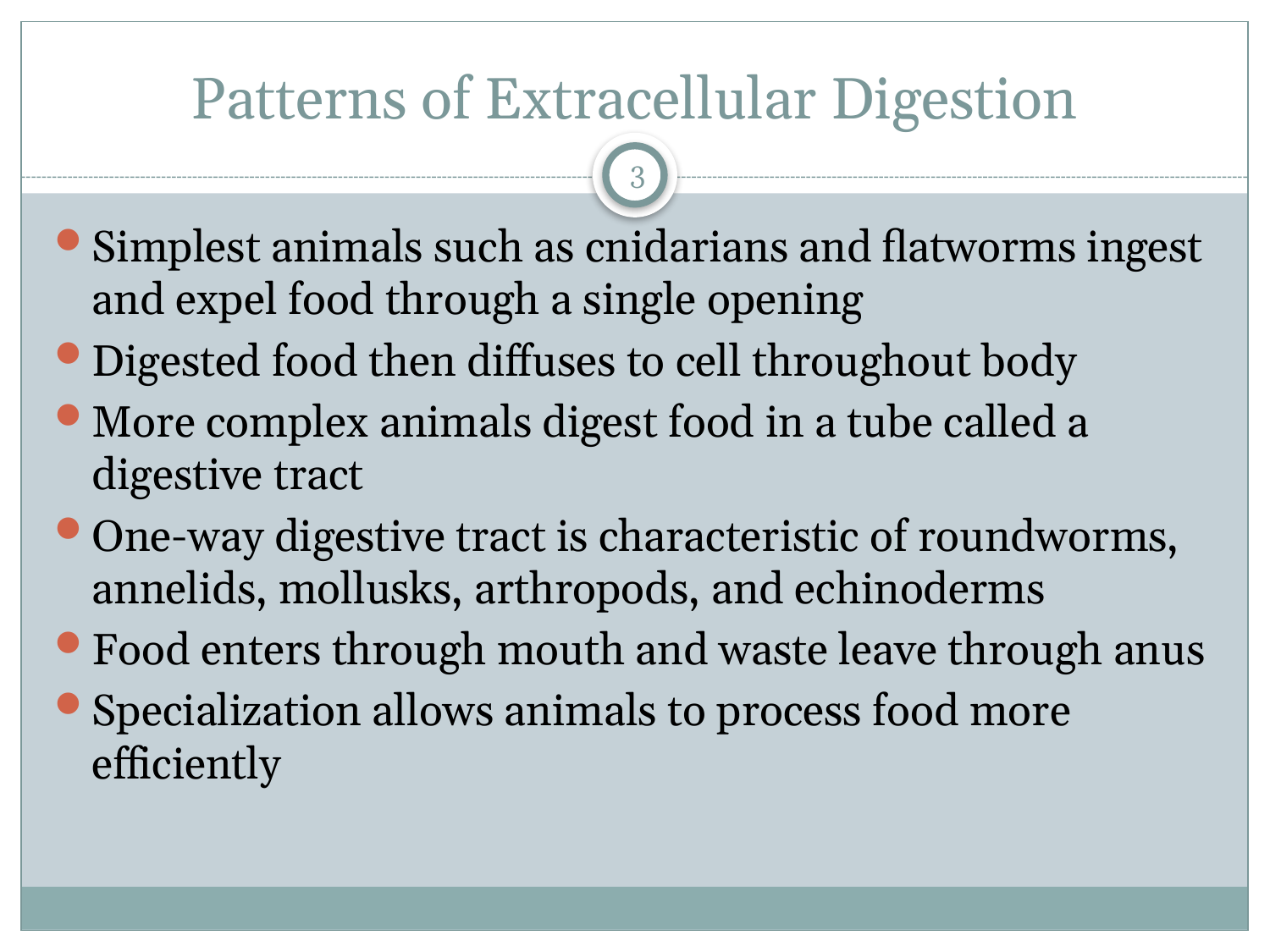

# Patterns of Extracellular Digestion
3
Simplest animals such as cnidarians and flatworms ingest and expel food through a single opening
Digested food then diffuses to cell throughout body
More complex animals digest food in a tube called a digestive tract
One-way digestive tract is characteristic of roundworms, annelids, mollusks, arthropods, and echinoderms
Food enters through mouth and waste leave through anus
Specialization allows animals to process food more efficiently